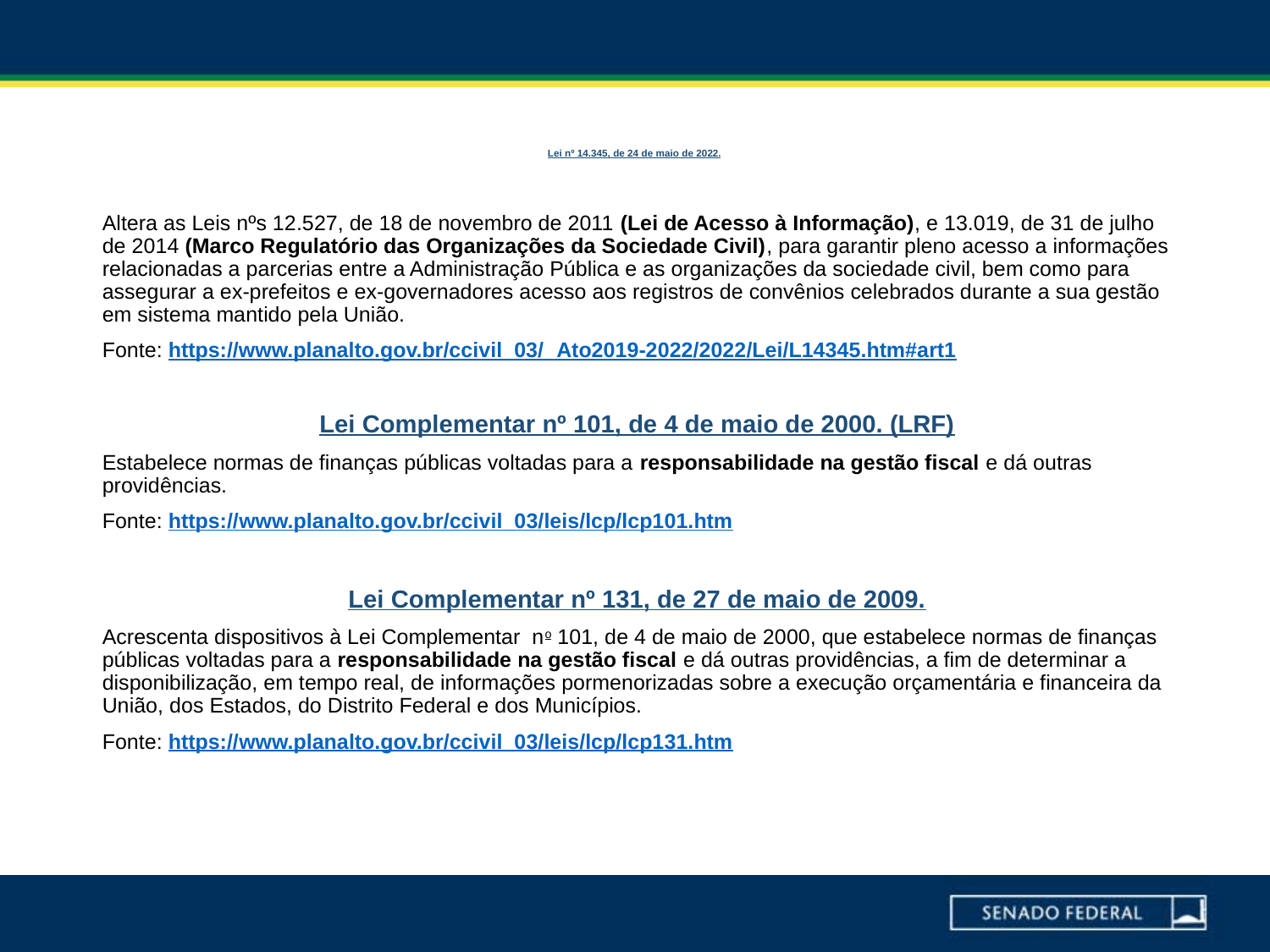

# Lei nº 14.345, de 24 de maio de 2022.
Altera as Leis nºs 12.527, de 18 de novembro de 2011 (Lei de Acesso à Informação), e 13.019, de 31 de julho de 2014 (Marco Regulatório das Organizações da Sociedade Civil), para garantir pleno acesso a informações relacionadas a parcerias entre a Administração Pública e as organizações da sociedade civil, bem como para assegurar a ex-prefeitos e ex-governadores acesso aos registros de convênios celebrados durante a sua gestão em sistema mantido pela União.
Fonte: https://www.planalto.gov.br/ccivil_03/_Ato2019-2022/2022/Lei/L14345.htm#art1

Lei Complementar nº 101, de 4 de maio de 2000. (LRF)
Estabelece normas de finanças públicas voltadas para a responsabilidade na gestão fiscal e dá outras providências.
Fonte: https://www.planalto.gov.br/ccivil_03/leis/lcp/lcp101.htm

Lei Complementar nº 131, de 27 de maio de 2009.
Acrescenta dispositivos à Lei Complementar  no 101, de 4 de maio de 2000, que estabelece normas de finanças públicas voltadas para a responsabilidade na gestão fiscal e dá outras providências, a fim de determinar a disponibilização, em tempo real, de informações pormenorizadas sobre a execução orçamentária e financeira da União, dos Estados, do Distrito Federal e dos Municípios.
Fonte: https://www.planalto.gov.br/ccivil_03/leis/lcp/lcp131.htm